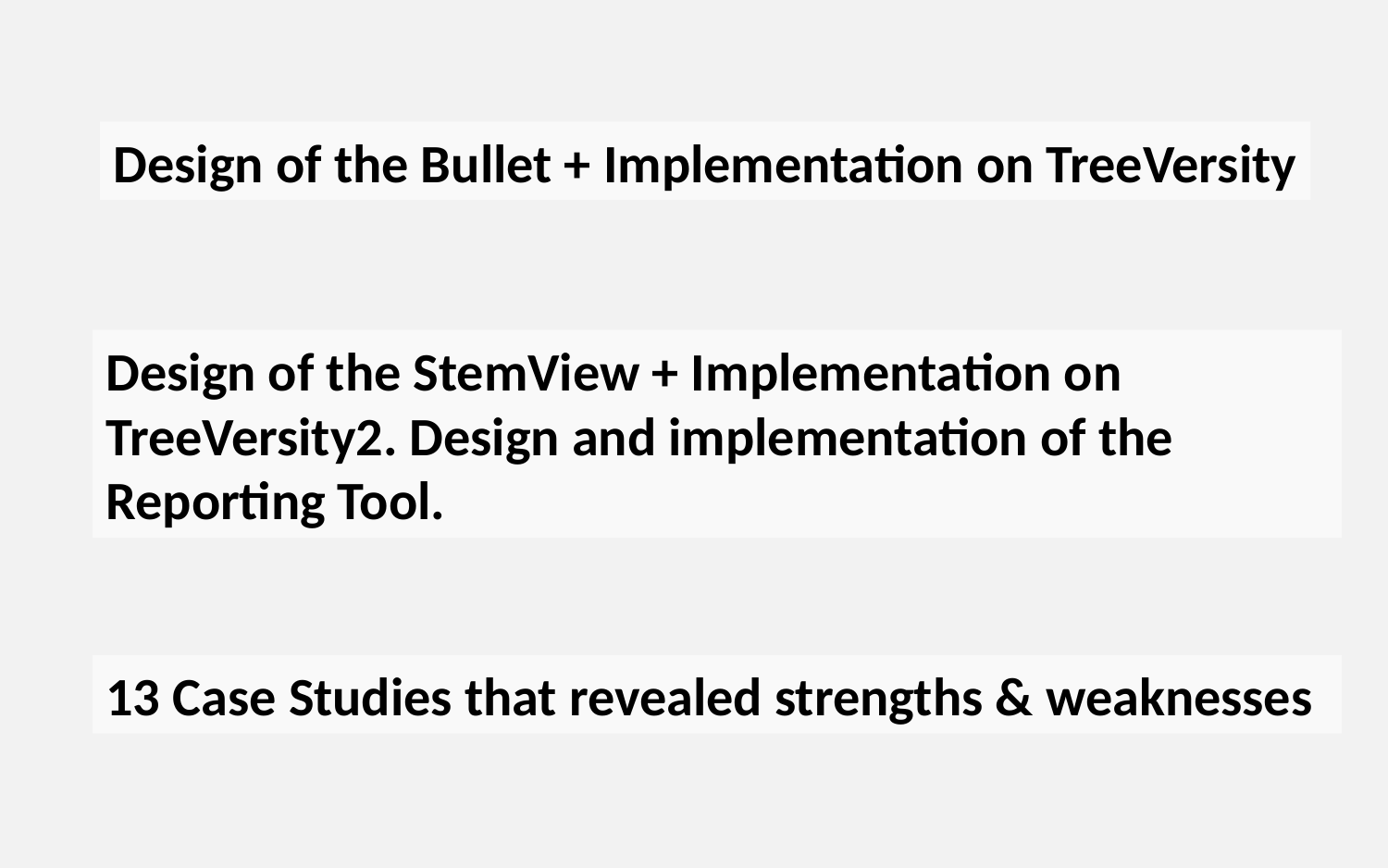

Design of the Bullet + Implementation on TreeVersity
Design of the StemView + Implementation on TreeVersity2. Design and implementation of the Reporting Tool.
13 Case Studies that revealed strengths & weaknesses